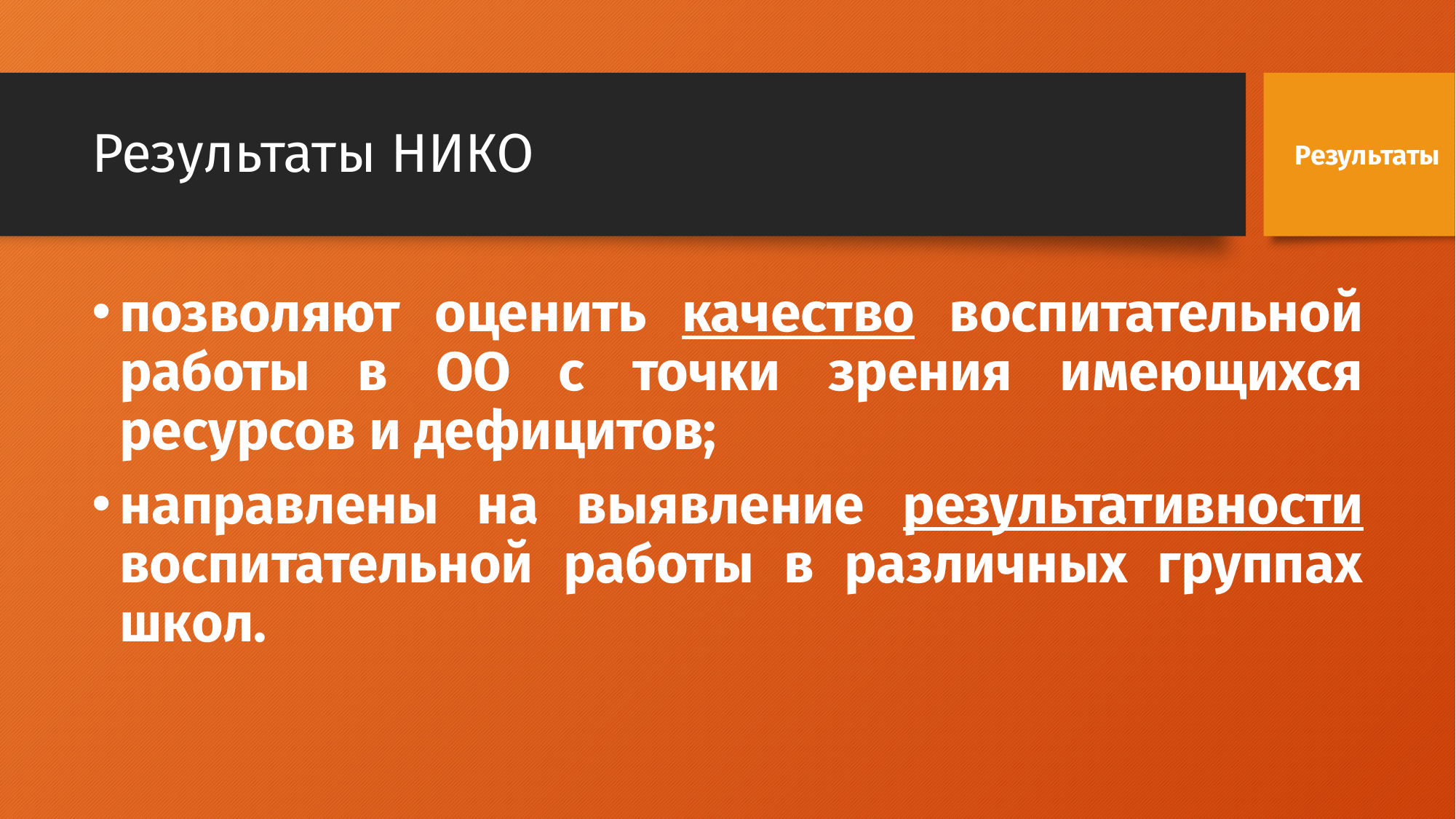

# Результаты НИКО
Результаты
позволяют оценить качество воспитательной работы в ОО с точки зрения имеющихся ресурсов и дефицитов;
направлены на выявление результативности воспитательной работы в различных группах школ.